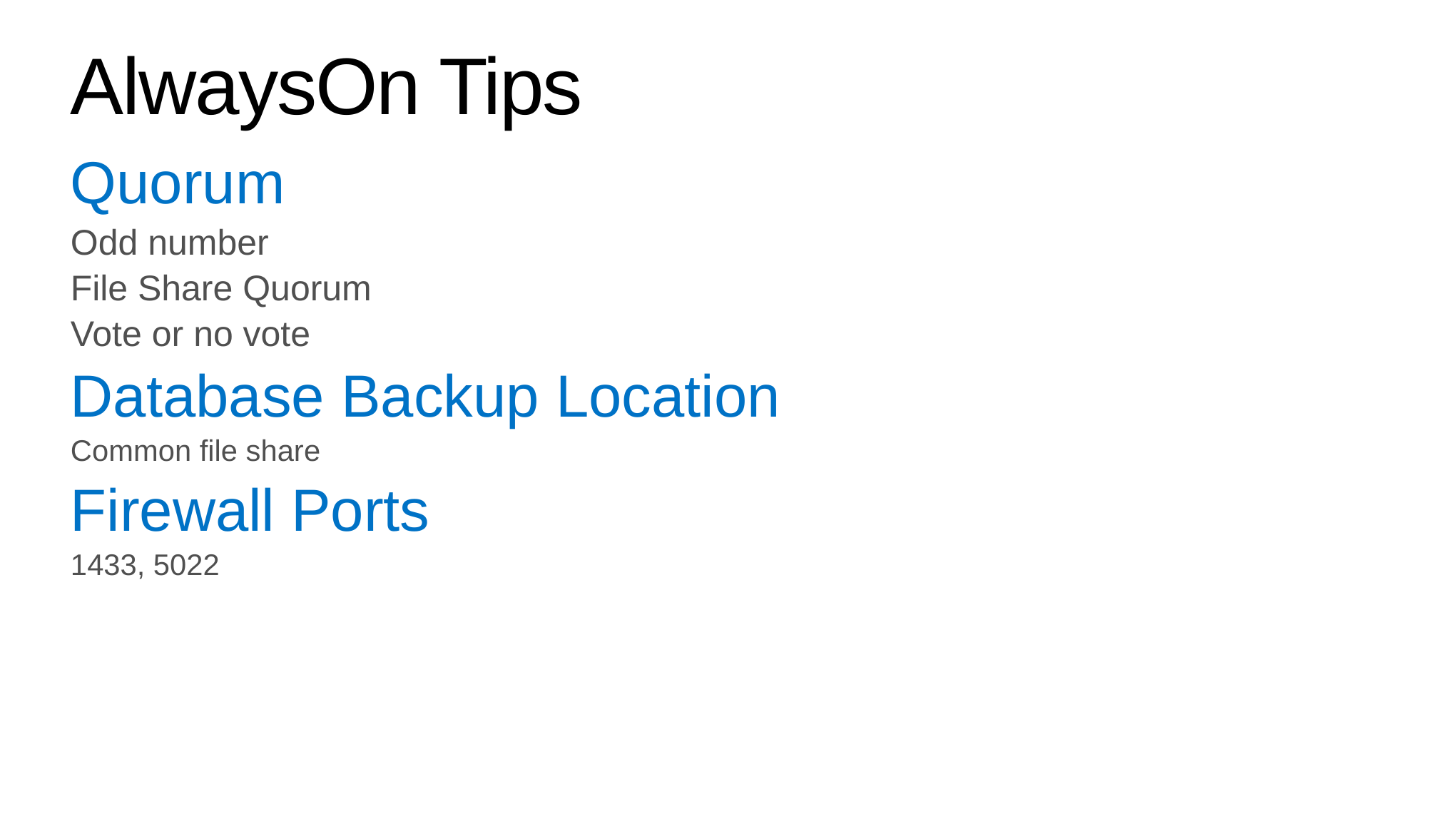

# AlwaysOn Tips
Quorum
Odd number
File Share Quorum
Vote or no vote
Database Backup Location
Common file share
Firewall Ports
1433, 5022